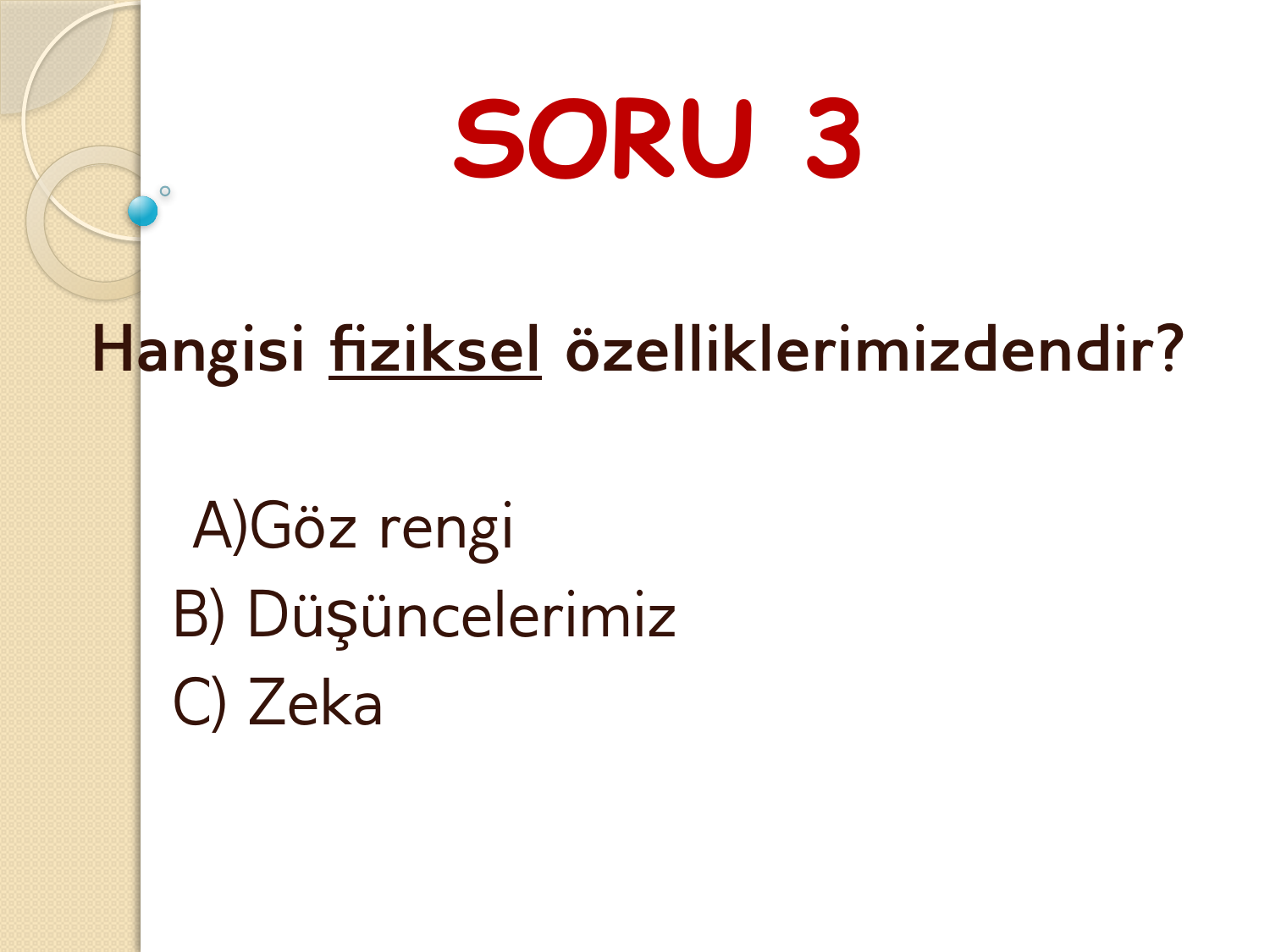

# SORU 3

Hangisi fiziksel özelliklerimizdendir?

     A)Göz rengi
    B) Düşüncelerimiz
    C) Zeka